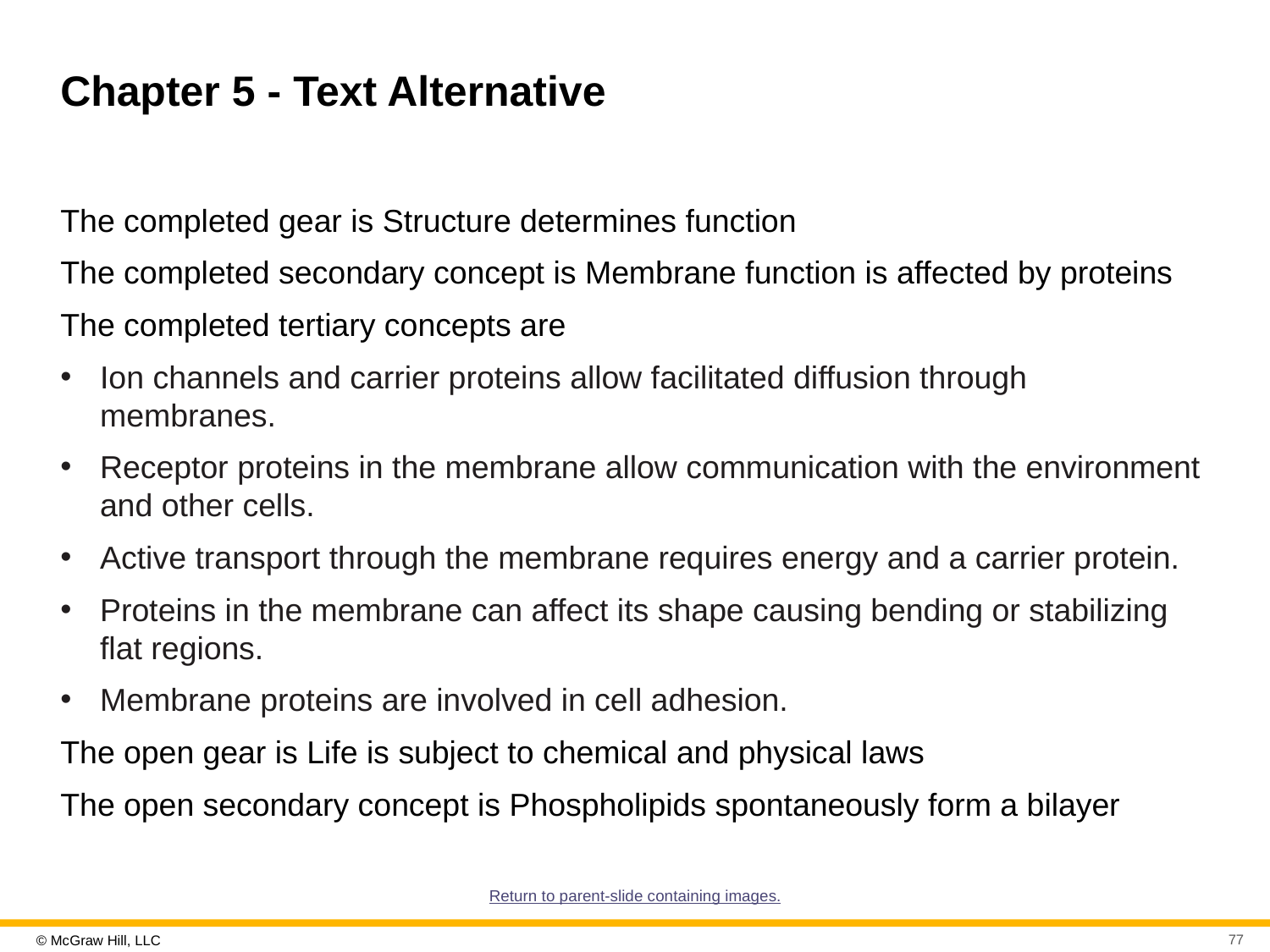

# Chapter 5 - Text Alternative
The completed gear is Structure determines function
The completed secondary concept is Membrane function is affected by proteins
The completed tertiary concepts are
Ion channels and carrier proteins allow facilitated diffusion through membranes.
Receptor proteins in the membrane allow communication with the environment and other cells.
Active transport through the membrane requires energy and a carrier protein.
Proteins in the membrane can affect its shape causing bending or stabilizing flat regions.
Membrane proteins are involved in cell adhesion.
The open gear is Life is subject to chemical and physical laws
The open secondary concept is Phospholipids spontaneously form a bilayer
Return to parent-slide containing images.
77